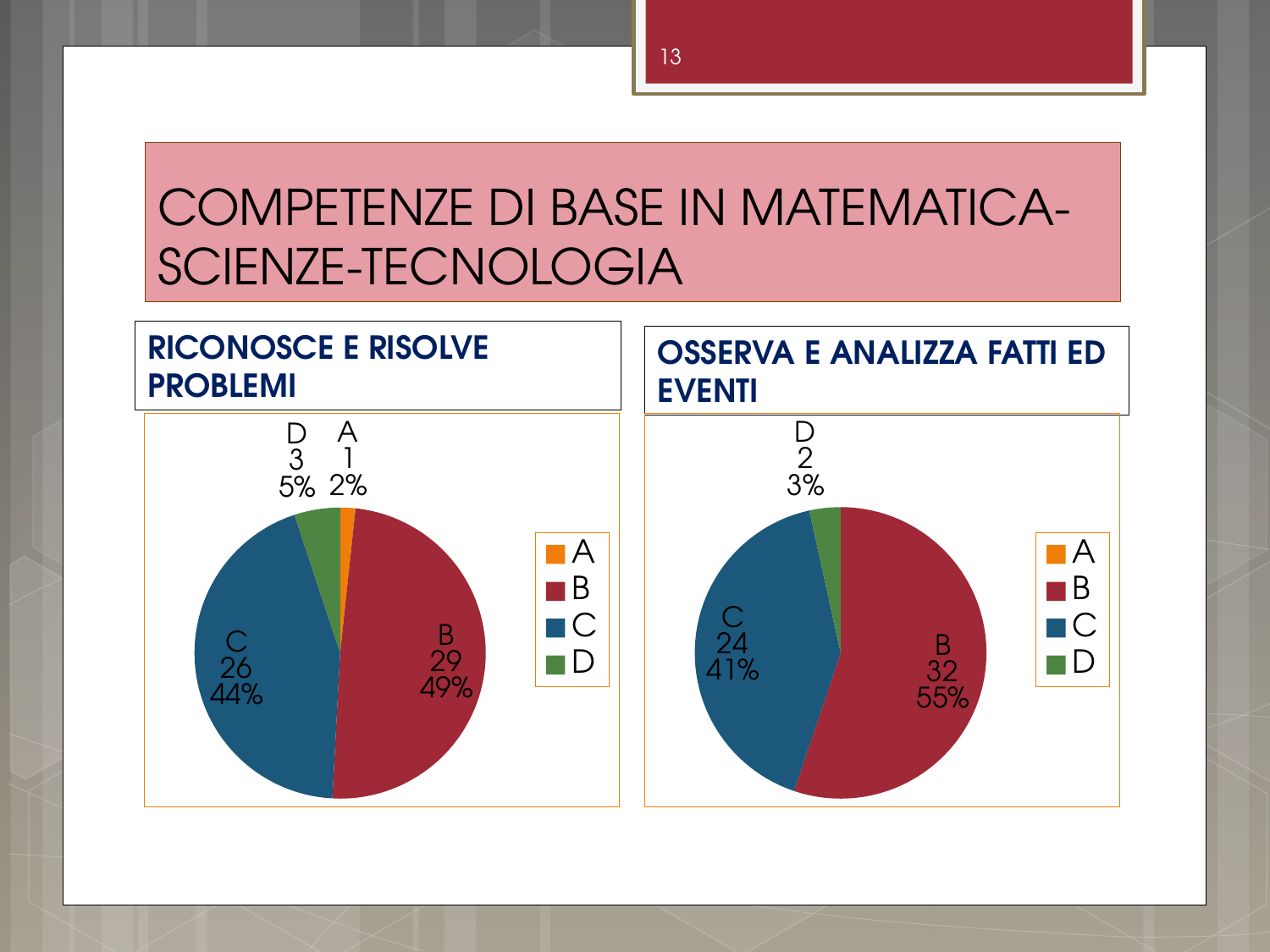

13
# COMPETENZE DI BASE IN MATEMATICA-SCIENZE-TECNOLOGIA
RICONOSCE E RISOLVE PROBLEMI
OSSERVA E ANALIZZA FATTI ED EVENTI

### Chart

| Category | Vendite |
|---|---|
| A | 1.0 |
| B | 29.0 |
| C | 26.0 |
| D | 3.0 |

### Chart

| Category | Vendite |
|---|---|
| A | 0.0 |
| B | 32.0 |
| C | 24.0 |
| D | 2.0 |